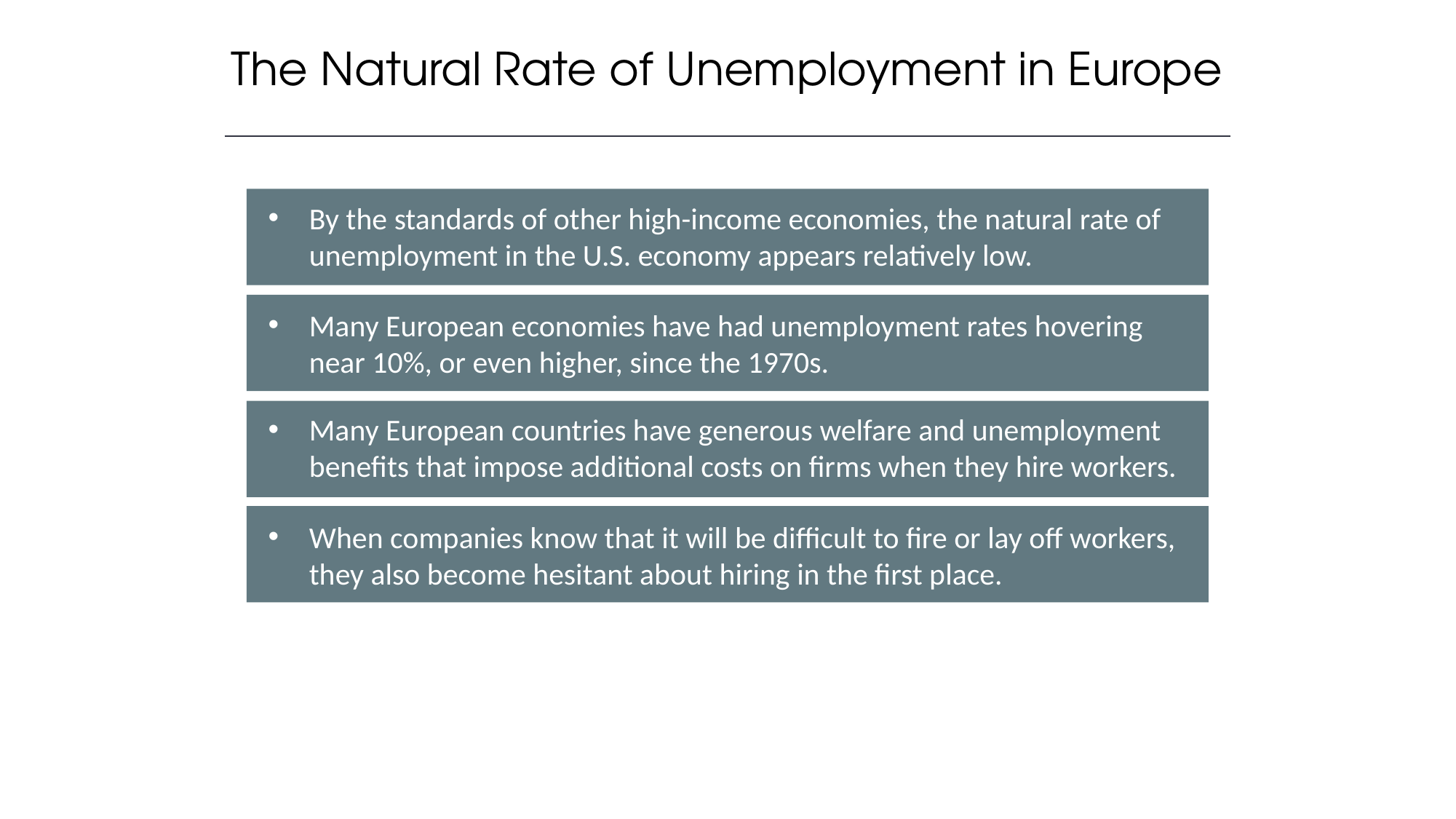

The Natural Rate of Unemployment in Europe
HAWKES LEARNING

By the standards of other high-income economies, the natural rate of unemployment in the U.S. economy appears relatively low.

Many European economies have had unemployment rates hovering near 10%, or even higher, since the 1970s.

Many European countries have generous welfare and unemployment benefits that impose additional costs on firms when they hire workers.

When companies know that it will be difficult to fire or lay off workers, they also become hesitant about hiring in the first place.